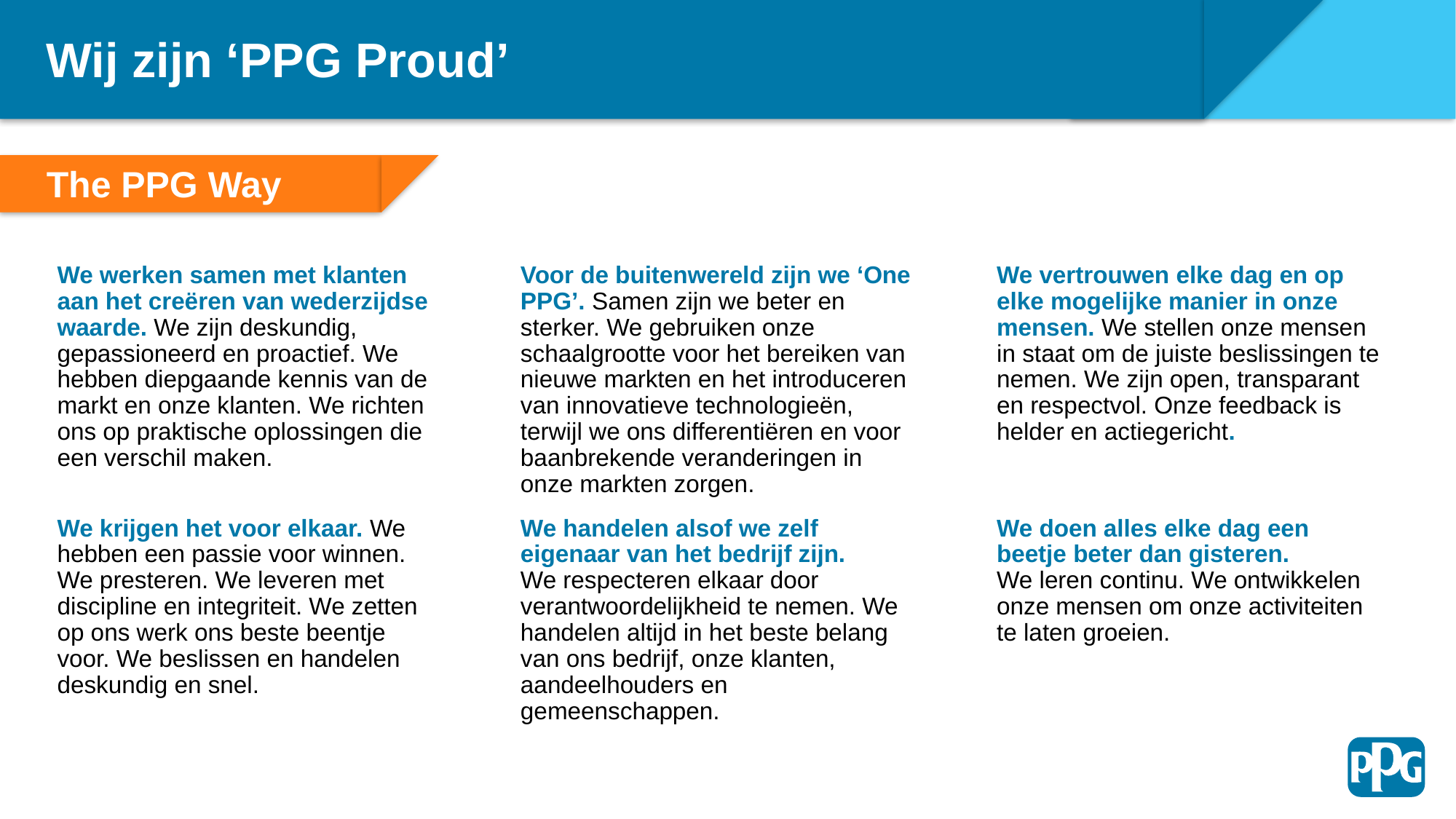

Wij zijn ‘PPG Proud’

The PPG Way
Our Strategy
We werken samen met klanten aan het creëren van wederzijdse waarde. We zijn deskundig, gepassioneerd en proactief. We hebben diepgaande kennis van de markt en onze klanten. We richten ons op praktische oplossingen die een verschil maken.
Voor de buitenwereld zijn we ‘One PPG’. Samen zijn we beter en sterker. We gebruiken onze schaalgrootte voor het bereiken van nieuwe markten en het introduceren van innovatieve technologieën, terwijl we ons differentiëren en voor baanbrekende veranderingen in onze markten zorgen.
We vertrouwen elke dag en op elke mogelijke manier in onze mensen. We stellen onze mensen in staat om de juiste beslissingen te nemen. We zijn open, transparant en respectvol. Onze feedback is helder en actiegericht.
We krijgen het voor elkaar. We hebben een passie voor winnen. We presteren. We leveren met discipline en integriteit. We zetten op ons werk ons beste beentje voor. We beslissen en handelen deskundig en snel.
We handelen alsof we zelf eigenaar van het bedrijf zijn.
We respecteren elkaar door verantwoordelijkheid te nemen. We handelen altijd in het beste belang van ons bedrijf, onze klanten, aandeelhouders en gemeenschappen.
We doen alles elke dag een beetje beter dan gisteren.
We leren continu. We ontwikkelen onze mensen om onze activiteiten te laten groeien.